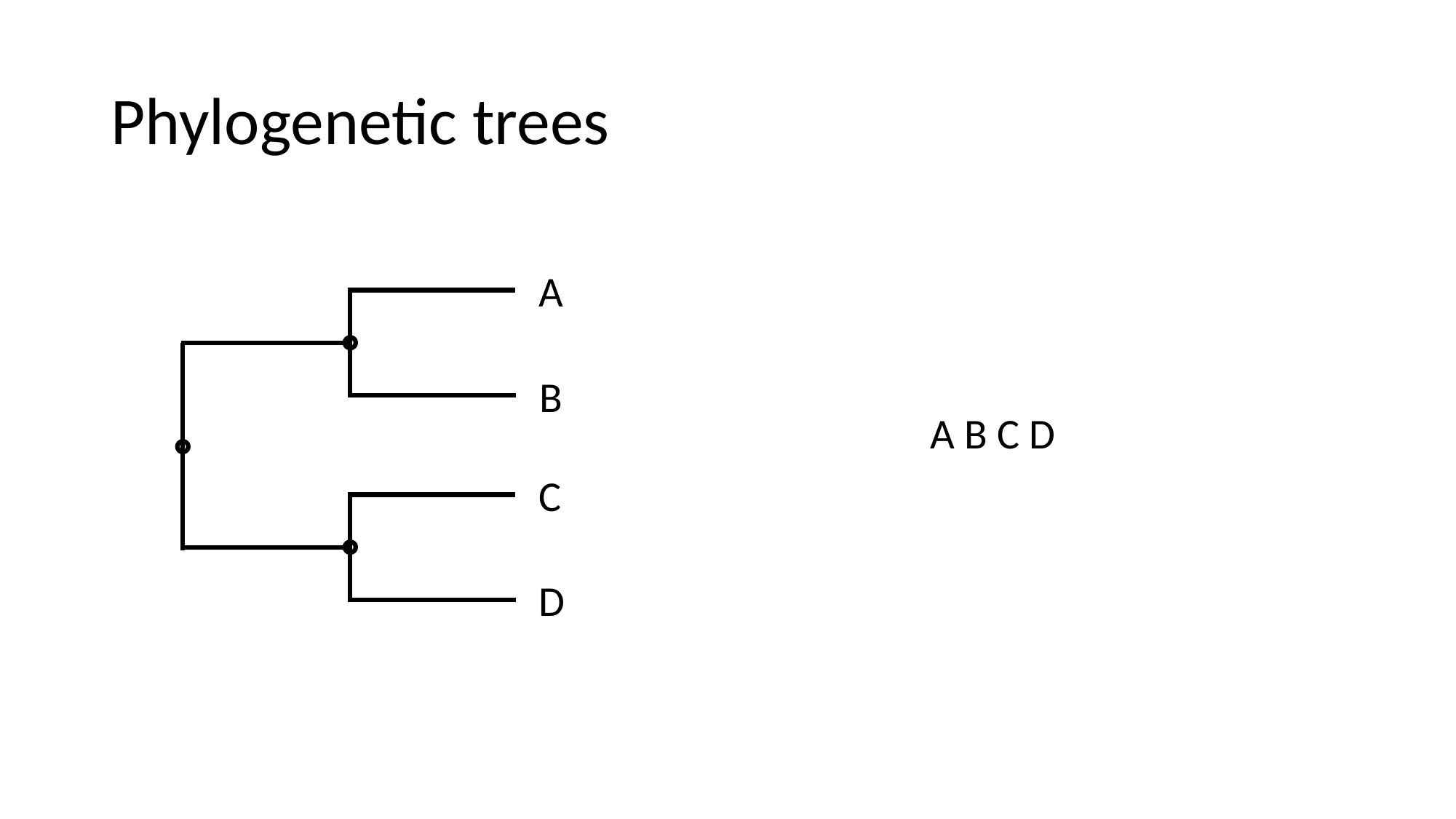

# Phylogenetic trees
A

B
A B C D

C

D